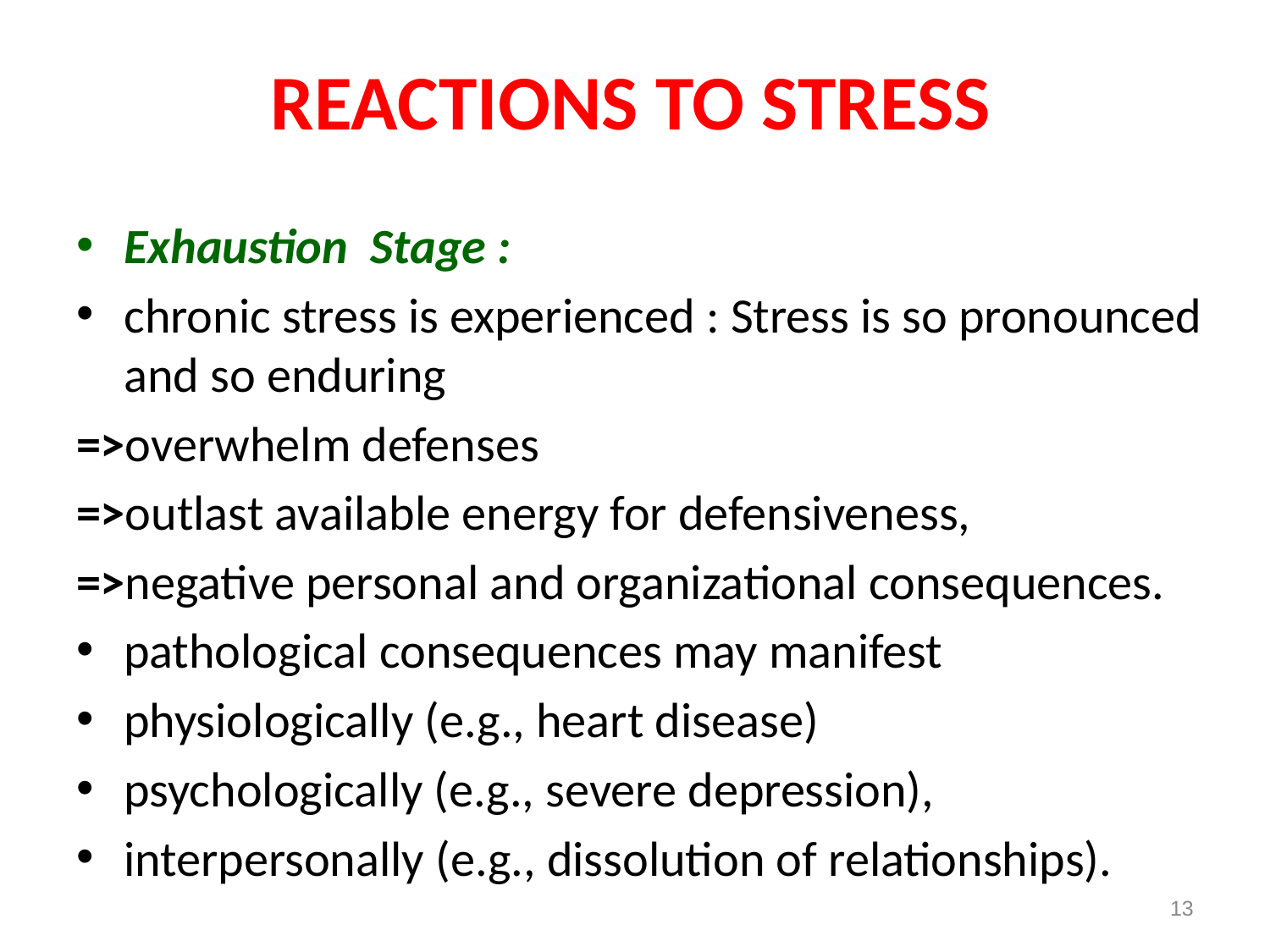

# REACTIONS TO STRESS

Exhaustion  Stage :
chronic stress is experienced : Stress is so pronounced and so enduring
=>overwhelm defenses
=>outlast available energy for defensiveness,
=>negative personal and organizational consequences.
pathological consequences may manifest
physiologically (e.g., heart disease)
psychologically (e.g., severe depression),
interpersonally (e.g., dissolution of relationships).

13